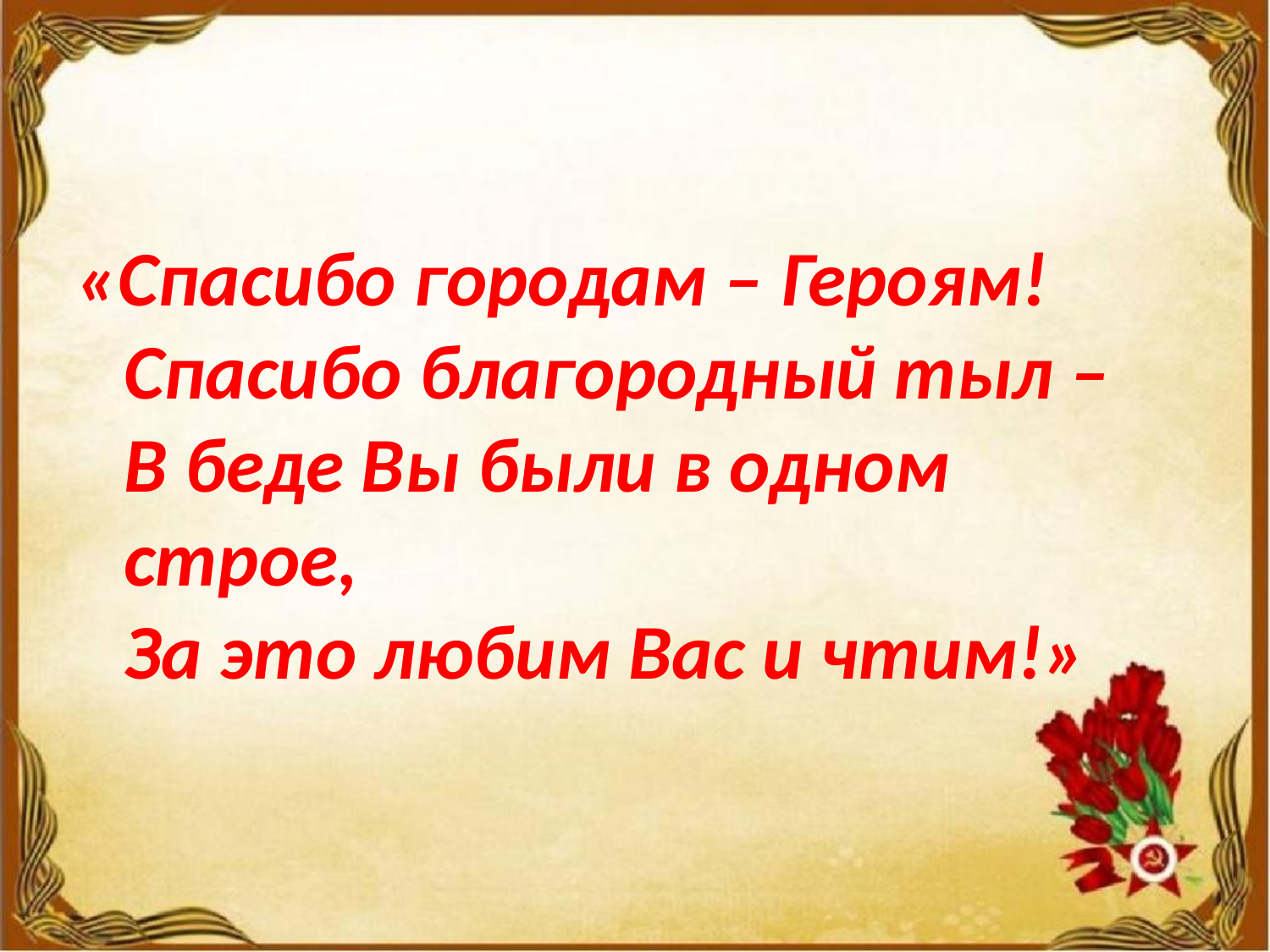

#
«Спасибо городам – Героям!
Спасибо благородный тыл –
В беде Вы были в одном строе,
За это любим Вас и чтим!»